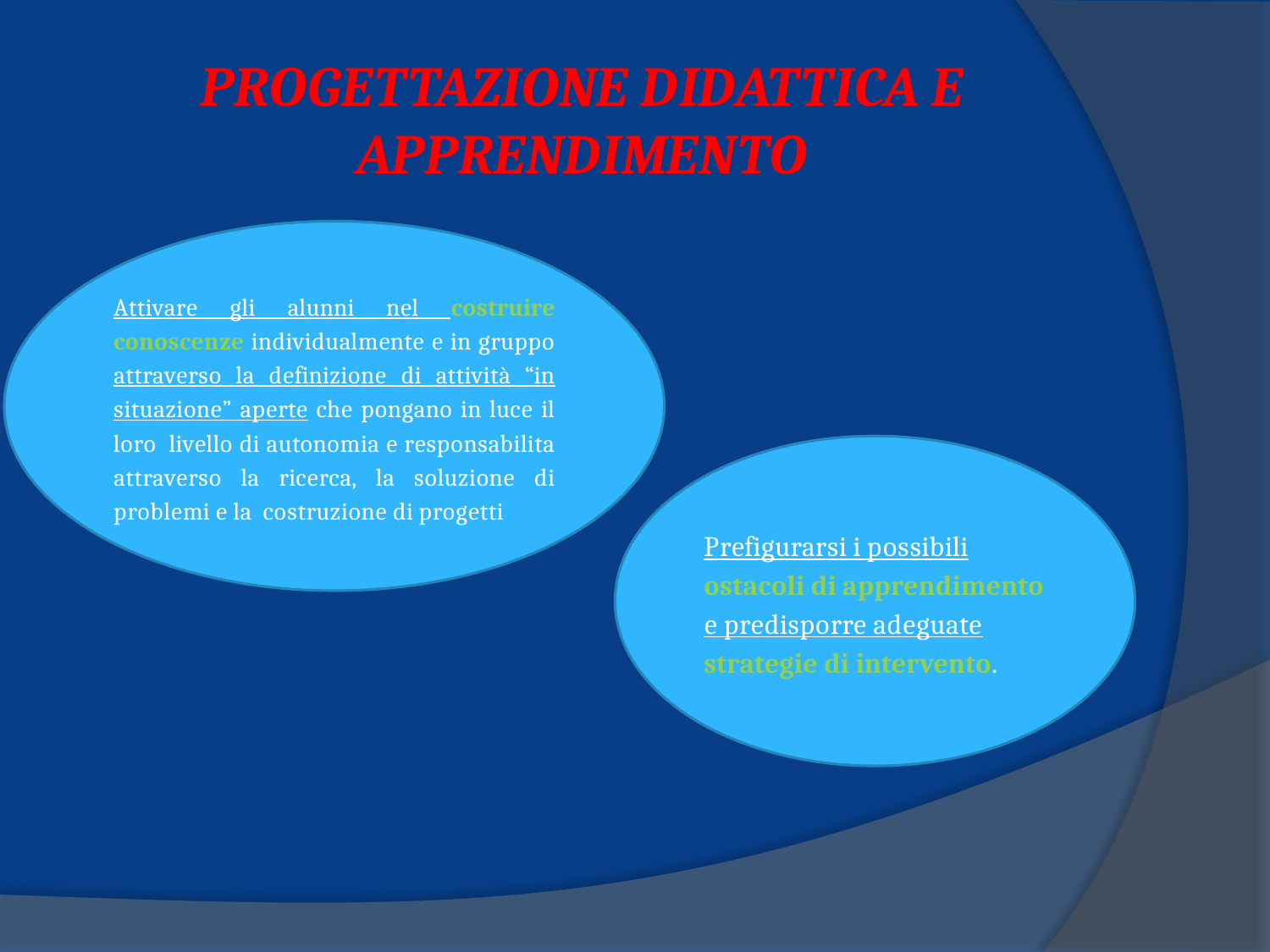

# PROGETTAZIONE DIDATTICA E APPRENDIMENTO
Attivare gli alunni nel costruire conoscenze individualmente e in gruppo attraverso la definizione di attività “in situazione” aperte che pongano in luce il loro  livello di autonomia e responsabilita attraverso la ricerca, la soluzione di problemi e la  costruzione di progetti
Prefigurarsi i possibili ostacoli di apprendimento e predisporre adeguate strategie di intervento.